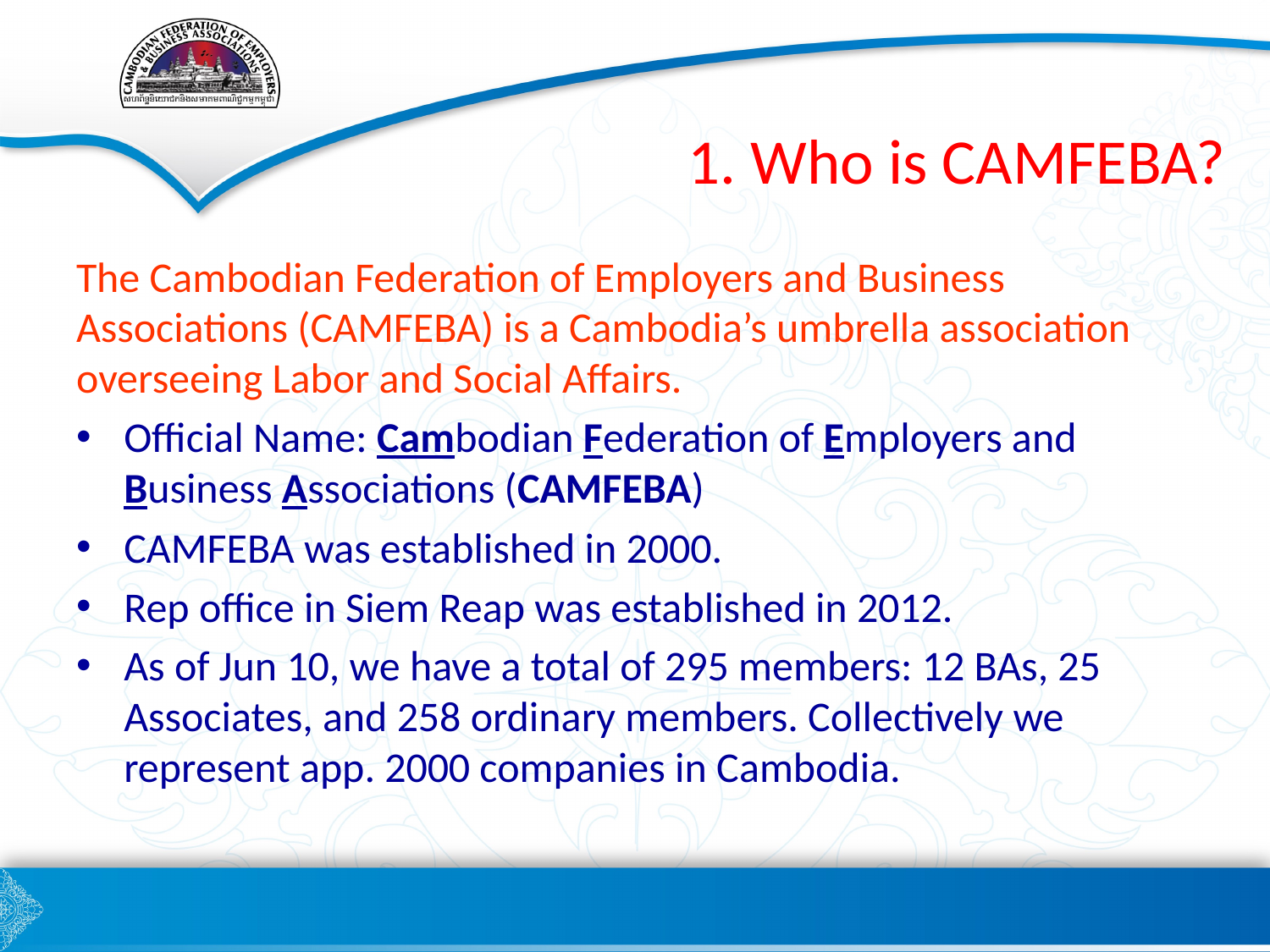

# 1. Who is CAMFEBA?
The Cambodian Federation of Employers and Business Associations (CAMFEBA) is a Cambodia’s umbrella association overseeing Labor and Social Affairs.
Official Name: Cambodian Federation of Employers and Business Associations (CAMFEBA)
CAMFEBA was established in 2000.
Rep office in Siem Reap was established in 2012.
As of Jun 10, we have a total of 295 members: 12 BAs, 25 Associates, and 258 ordinary members. Collectively we represent app. 2000 companies in Cambodia.